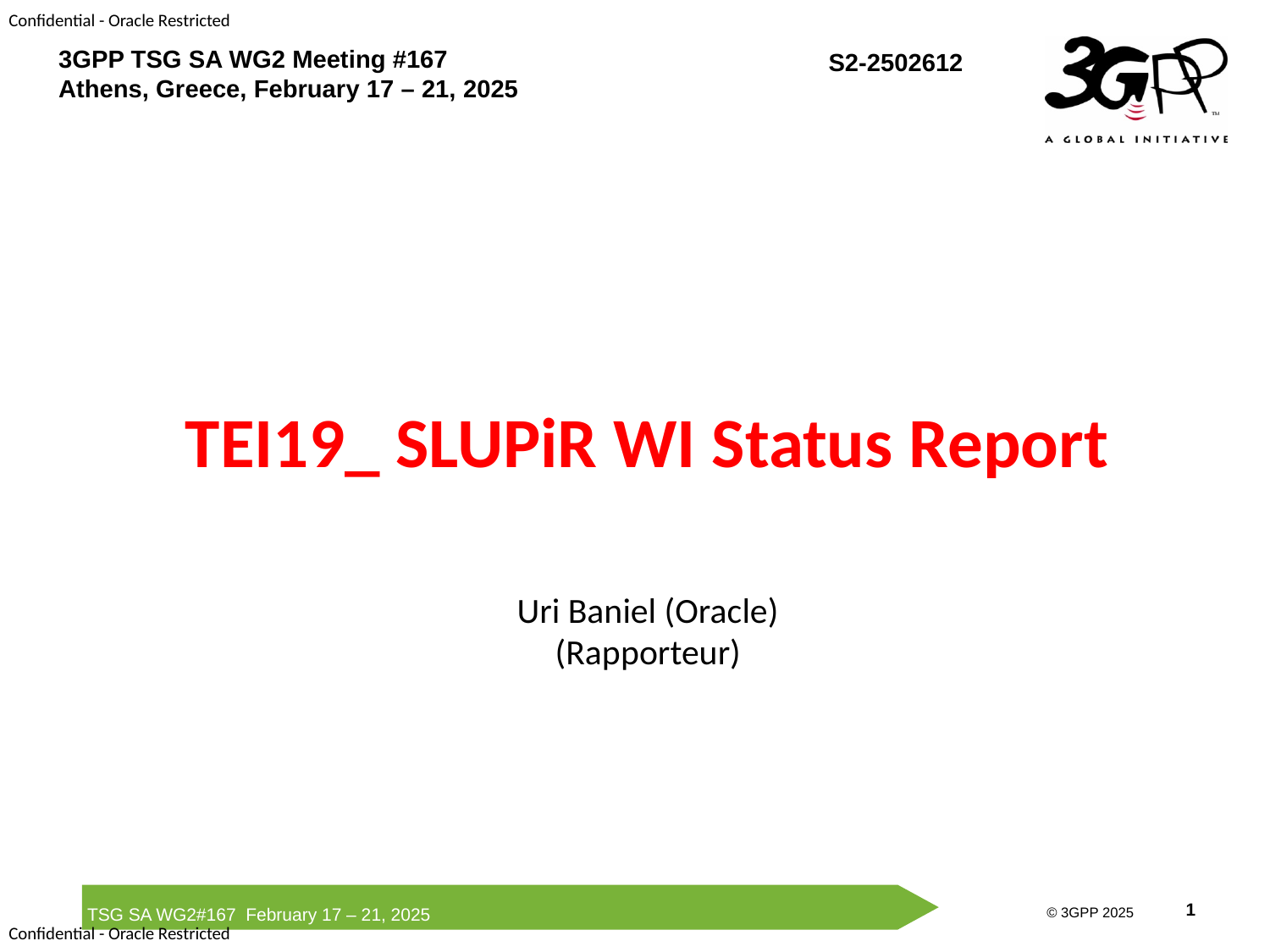

# TEI19_ SLUPiR WI Status Report
Uri Baniel (Oracle)
(Rapporteur)